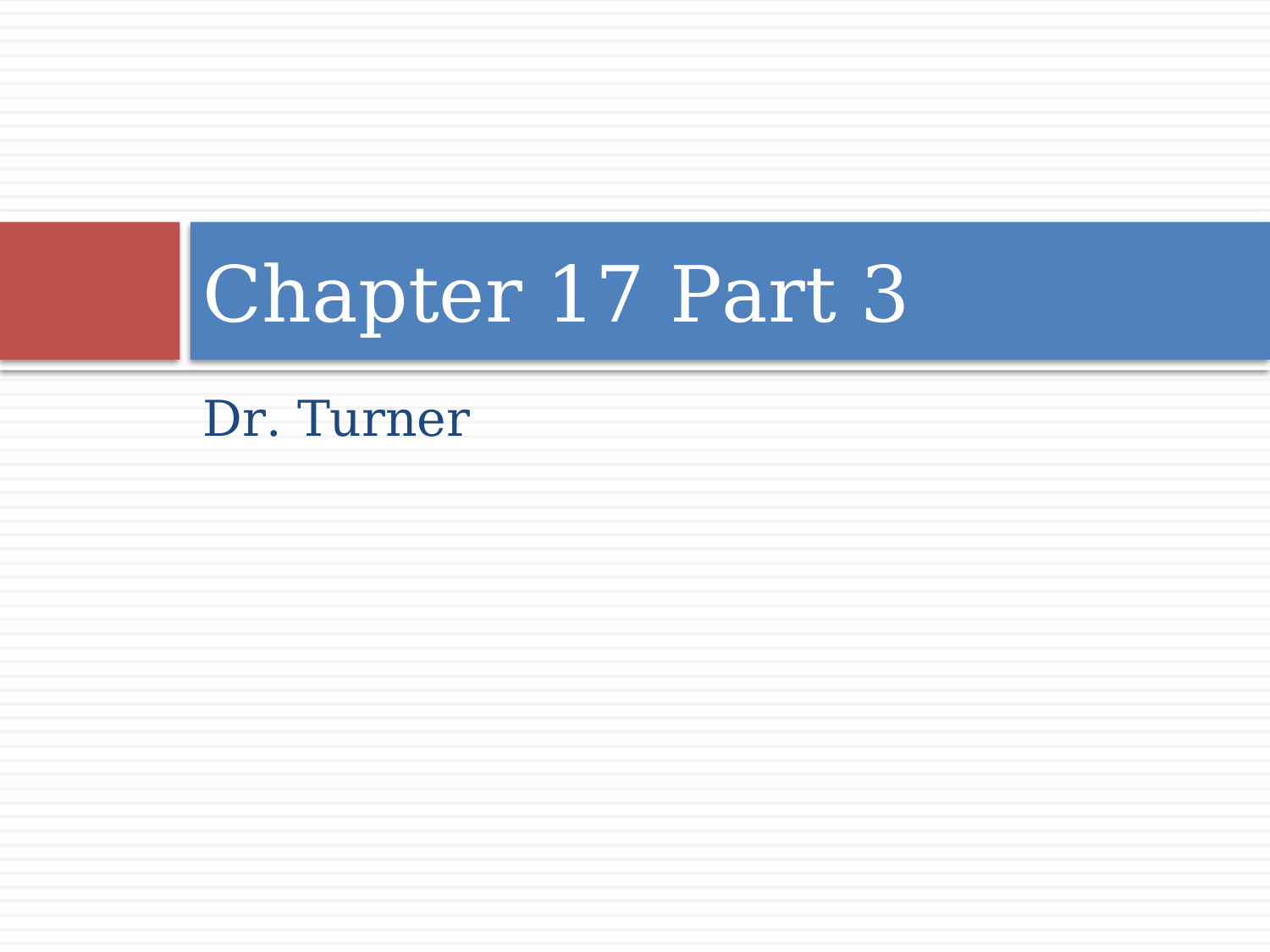

# Chapter 17 Part 3
Dr. Turner